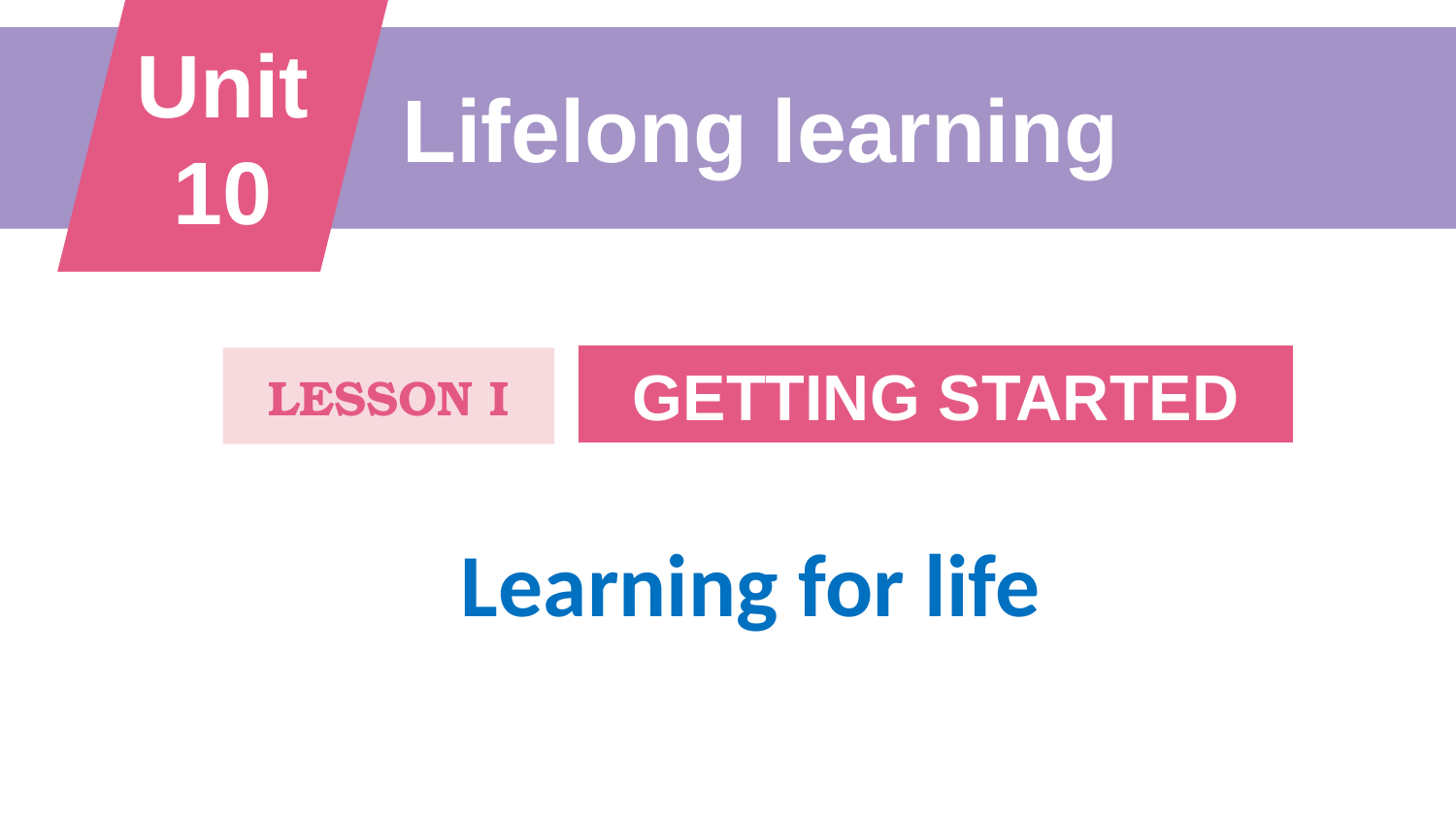

Unit 10

Lifelong learning
GETTING STARTED
LESSON I
Learning for life